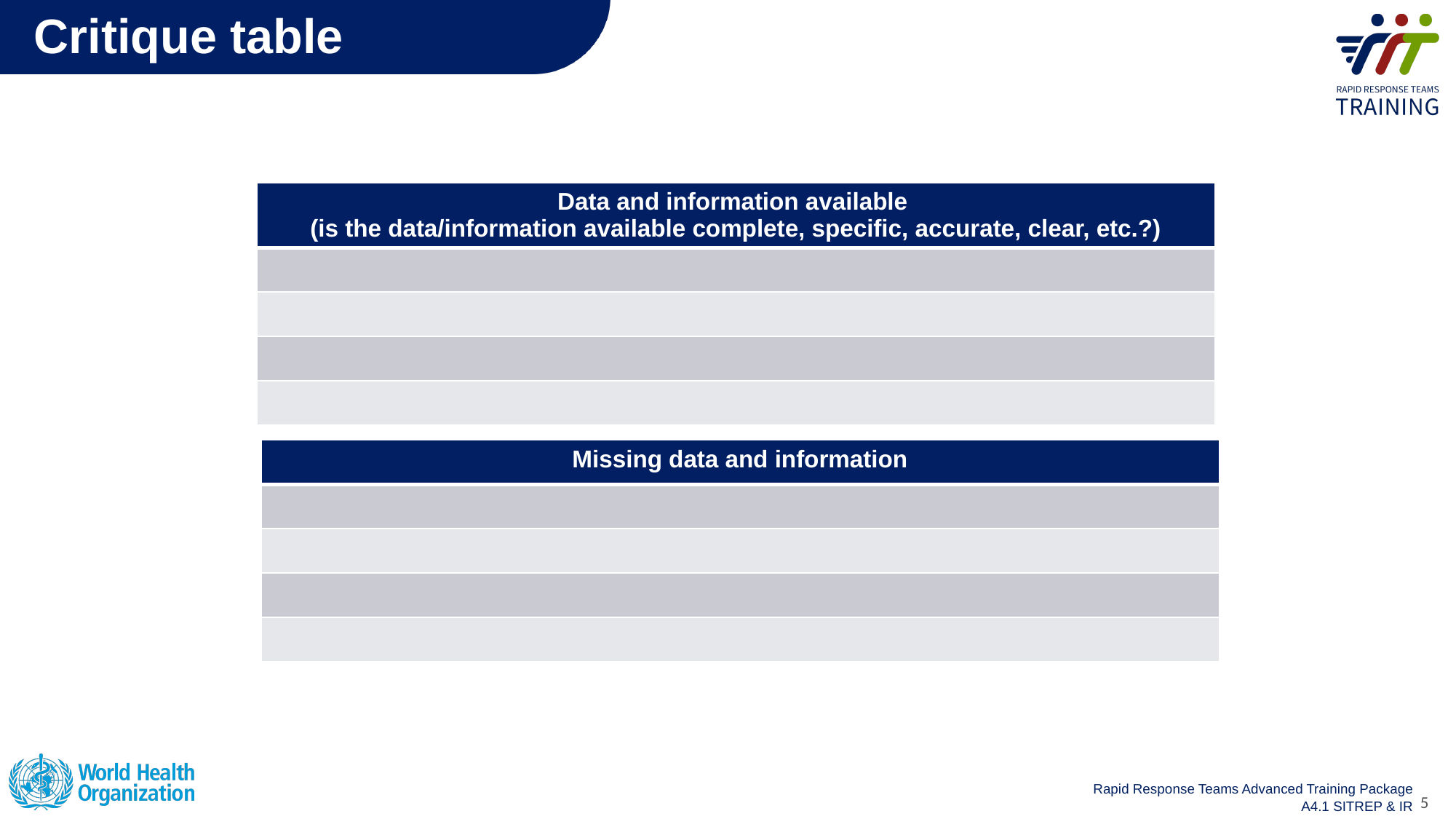

Critique table
| Data and information available (is the data/information available complete, specific, accurate, clear, etc.?) |
| --- |
|  |
|  |
|  |
|  |
| Missing data and information |
| --- |
|  |
|  |
|  |
|  |
5